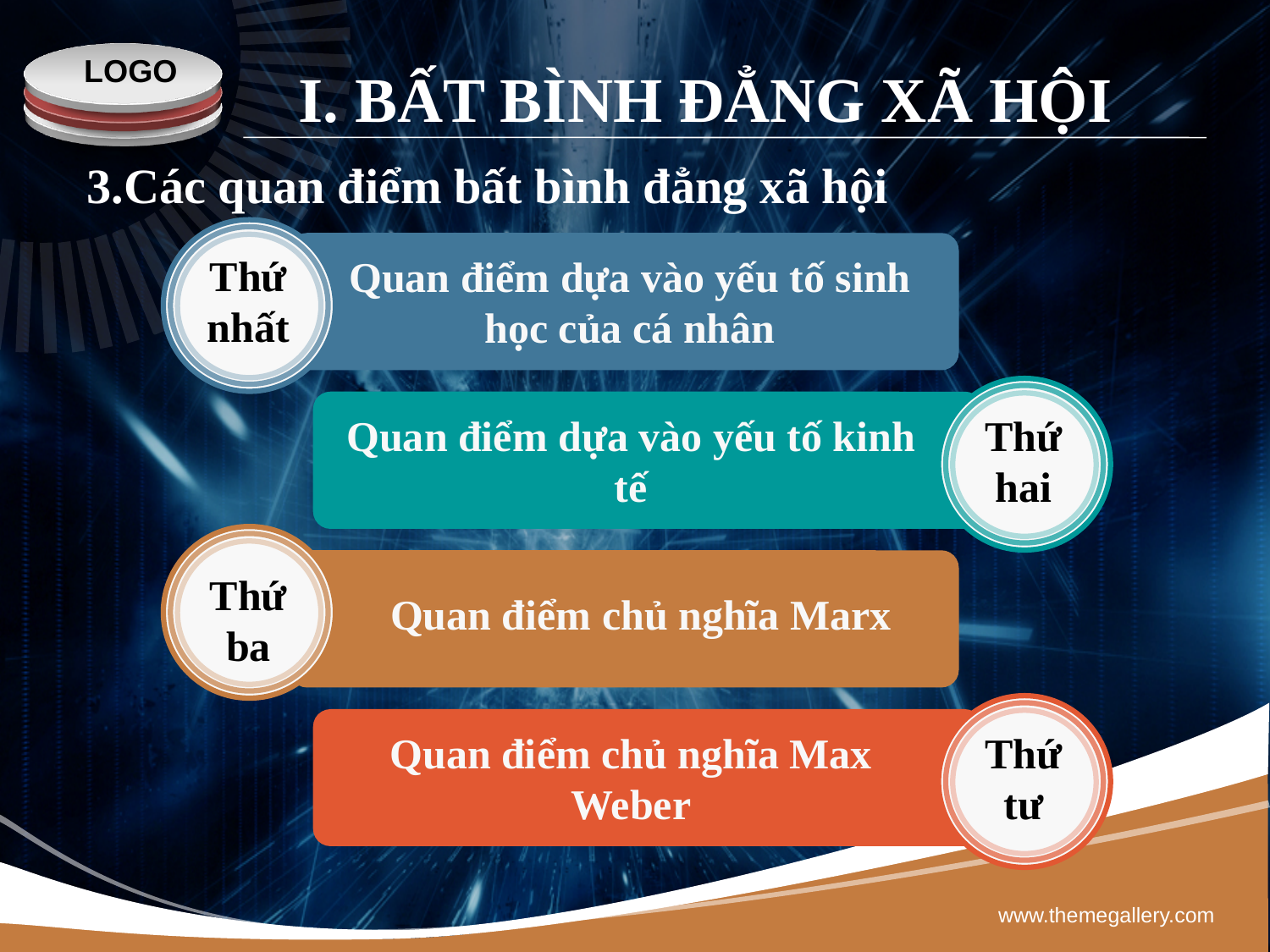

# I. BẤT BÌNH ĐẲNG XÃ HỘI
3.Các quan điểm bất bình đẳng xã hội

Thứ nhất
Quan điểm dựa vào yếu tố sinh học của cá nhân

Quan điểm dựa vào yếu tố kinh tế
Thứ hai

Thứ ba
Quan điểm chủ nghĩa Marx

Quan điểm chủ nghĩa Max Weber
Thứ tư
www.themegallery.com